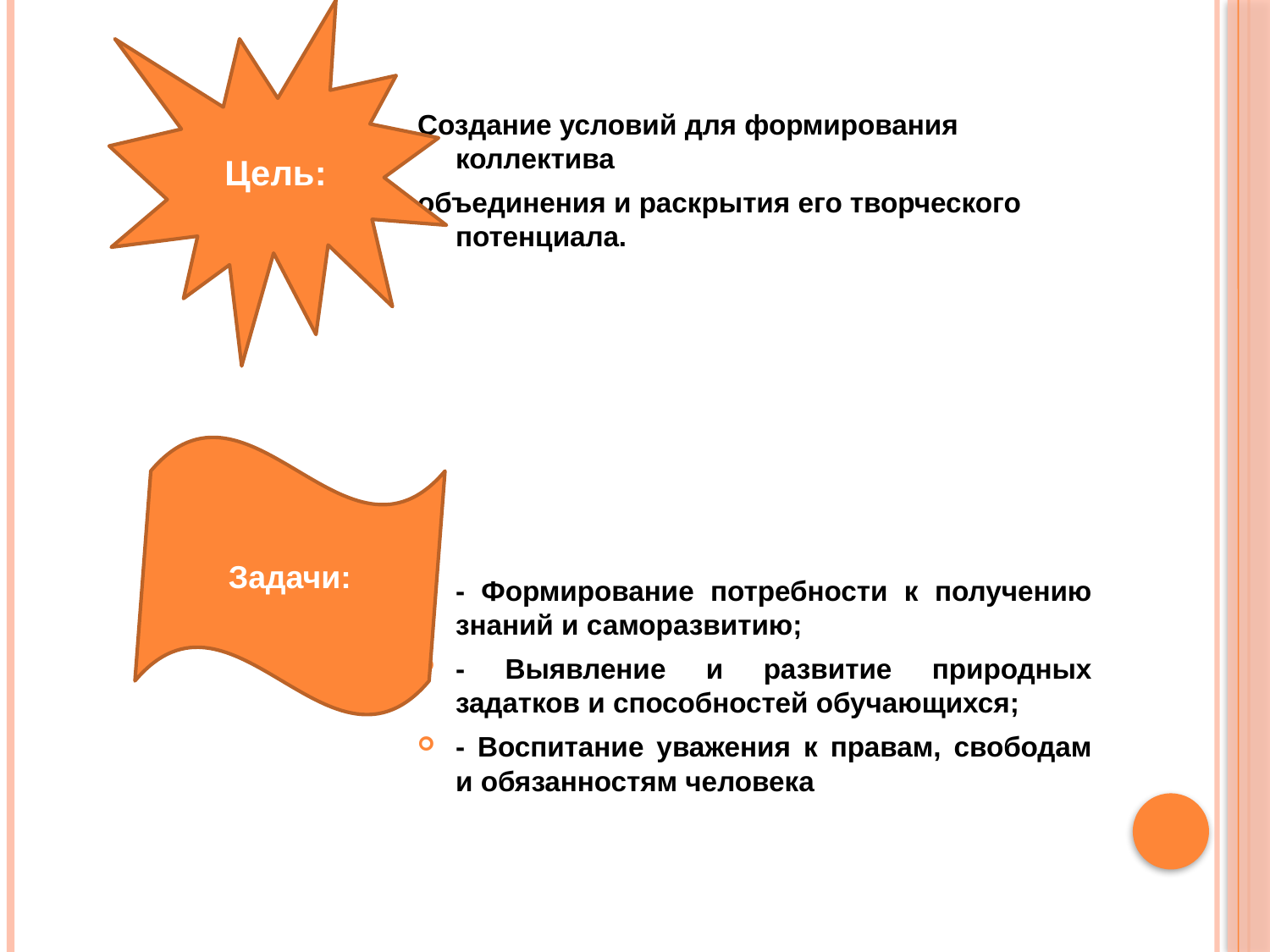

Цель:

Создание условий для формирования коллектива
объединения и раскрытия его творческого потенциала.

- Формирование потребности к получению знаний и саморазвитию;
- Выявление и развитие природных задатков и способностей обучающихся;
- Воспитание уважения к правам, свободам и обязанностям человека

Задачи: